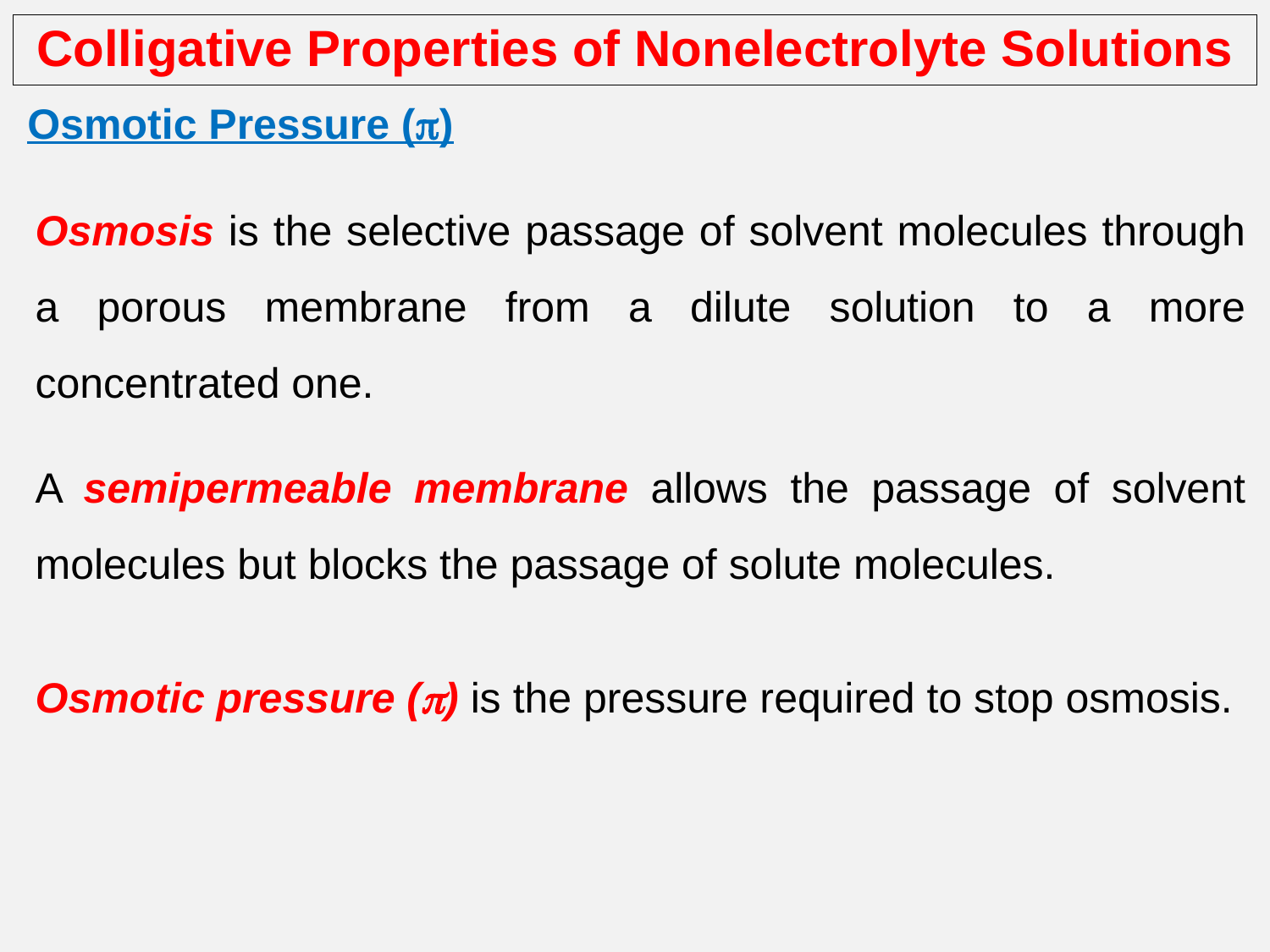

# Colligative Properties of Nonelectrolyte Solutions
Osmotic Pressure (π)
Osmosis is the selective passage of solvent molecules through a porous membrane from a dilute solution to a more concentrated one.
A semipermeable membrane allows the passage of solvent molecules but blocks the passage of solute molecules.
Osmotic pressure (π) is the pressure required to stop osmosis.